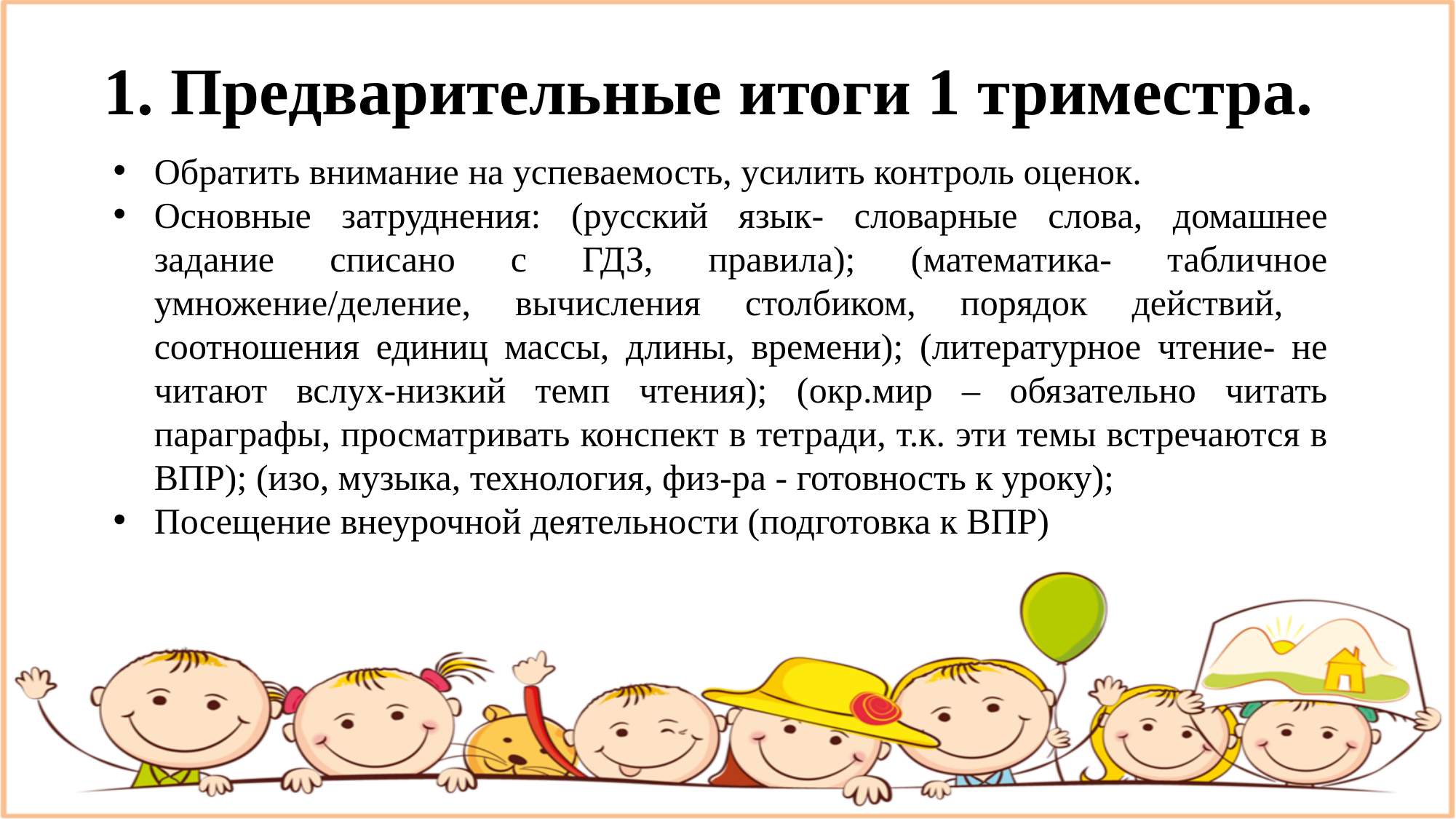

# 1. Предварительные итоги 1 триместра.
Обратить внимание на успеваемость, усилить контроль оценок.
Основные затруднения: (русский язык- словарные слова, домашнее задание списано с ГДЗ, правила); (математика- табличное умножение/деление, вычисления столбиком, порядок действий,  соотношения единиц массы, длины, времени); (литературное чтение- не читают вслух-низкий темп чтения); (окр.мир – обязательно читать параграфы, просматривать конспект в тетради, т.к. эти темы встречаются в ВПР); (изо, музыка, технология, физ-ра - готовность к уроку);
Посещение внеурочной деятельности (подготовка к ВПР)